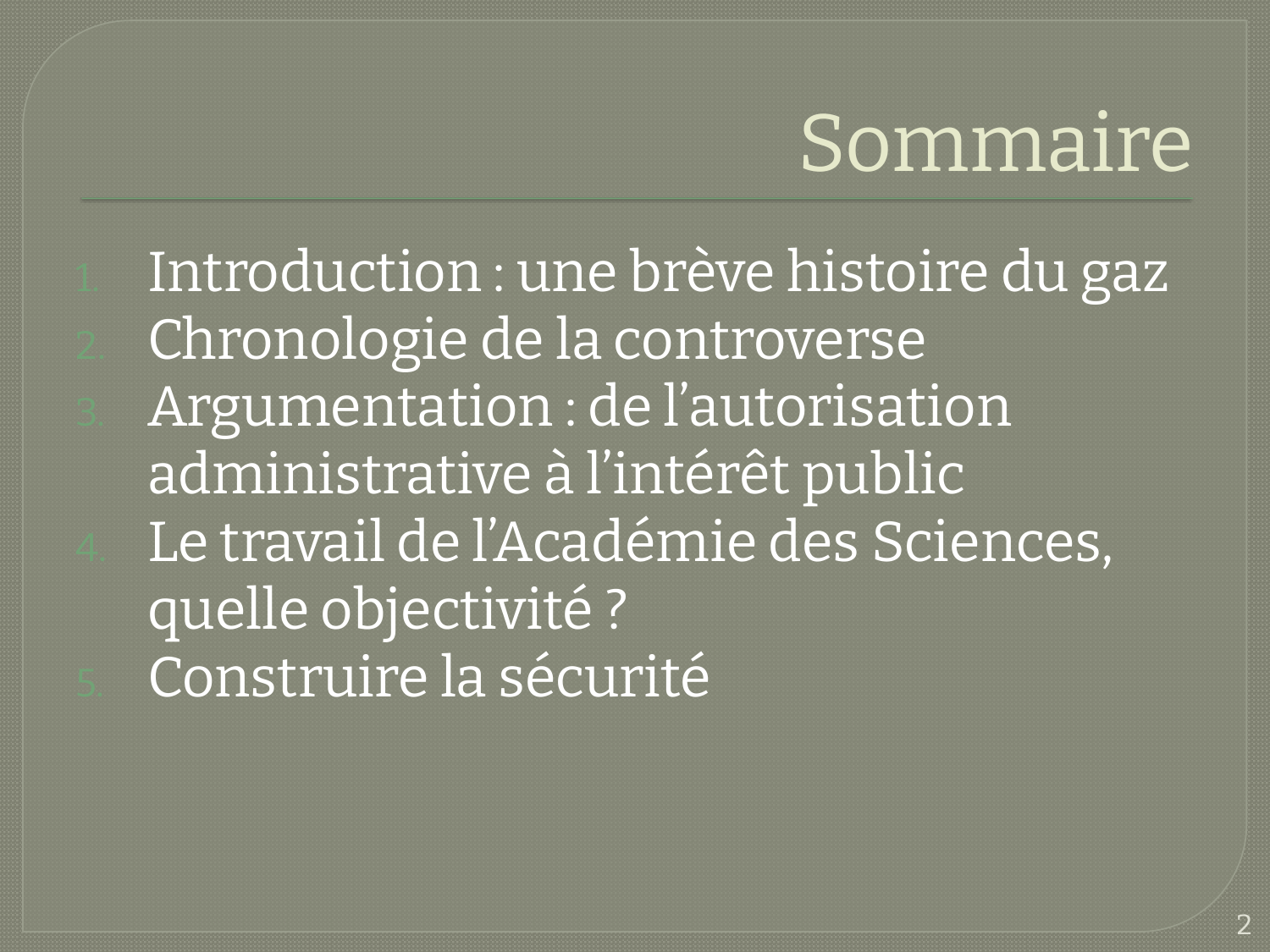

# Sommaire
Introduction : une brève histoire du gaz
Chronologie de la controverse
Argumentation : de l’autorisation administrative à l’intérêt public
Le travail de l’Académie des Sciences, quelle objectivité ?
Construire la sécurité
2